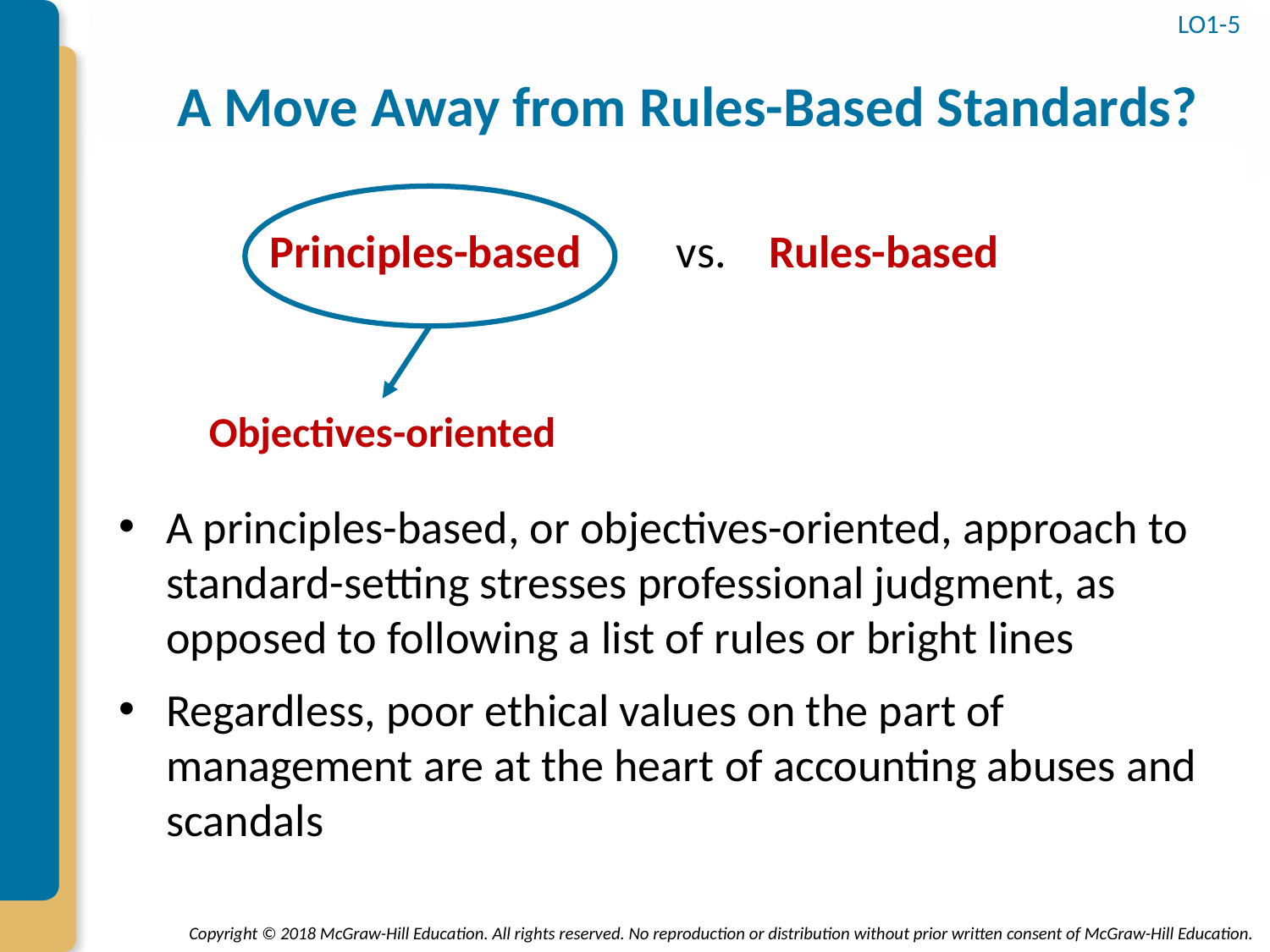

# A Move Away from Rules-Based Standards?
LO1-5

A principles-based, or objectives-oriented, approach to standard-setting stresses professional judgment, as opposed to following a list of rules or bright lines
Regardless, poor ethical values on the part of management are at the heart of accounting abuses and scandals
Rules-based
Principles-based
vs.
Objectives-oriented